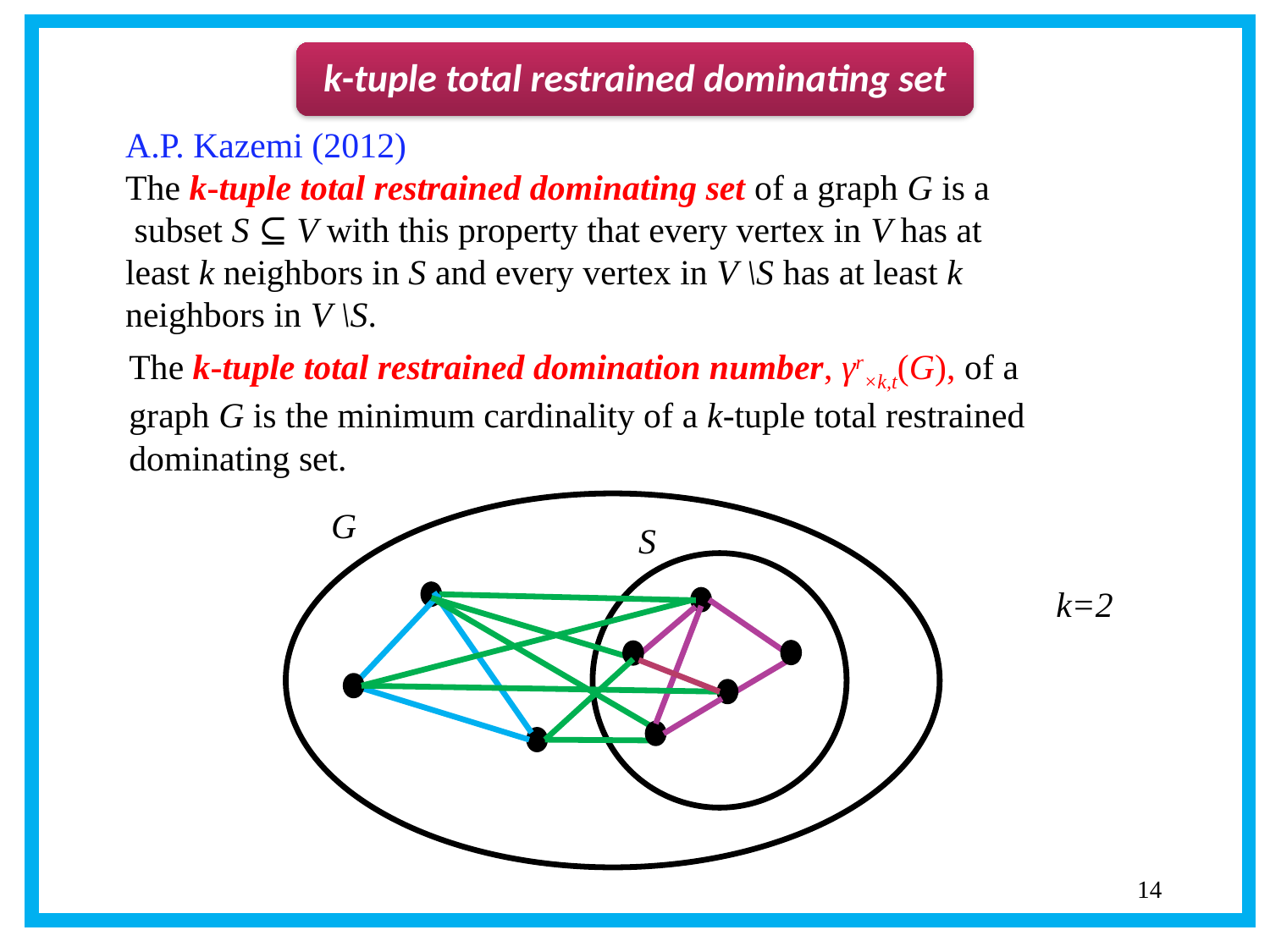

k-tuple total restrained dominating set
A.P. Kazemi (2012)
The k-tuple total restrained dominating set of a graph G is a
 subset S ⊆ V with this property that every vertex in V has at
least k neighbors in S and every vertex in V \S has at least k neighbors in V \S.
The k-tuple total restrained domination number, γr×k,t(G), of a graph G is the minimum cardinality of a k-tuple total restrained dominating set.

G
S

k=2

14